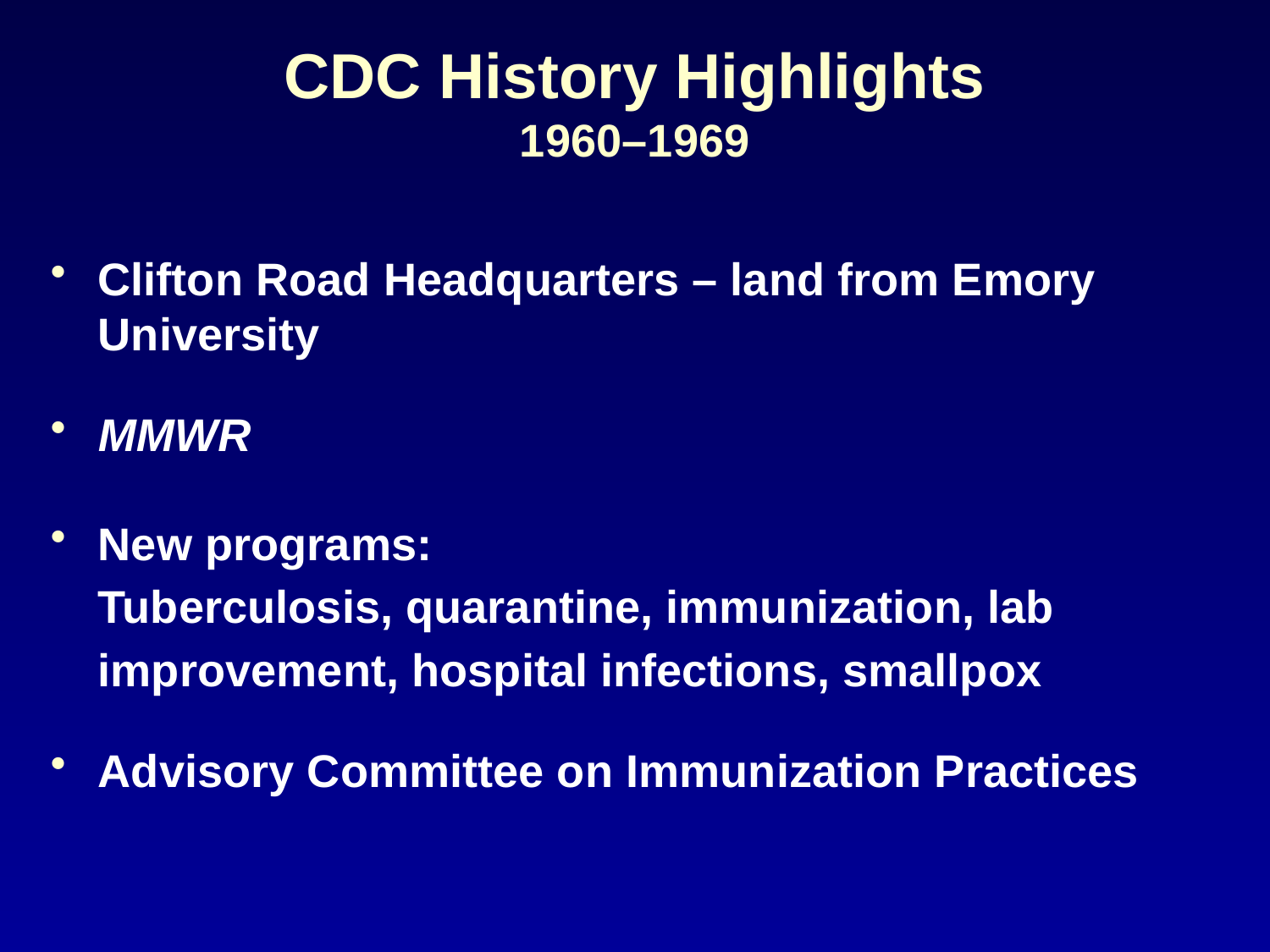

# CDC History Highlights 1960–1969
Clifton Road Headquarters – land from Emory University
MMWR
New programs:
Tuberculosis, quarantine, immunization, lab improvement, hospital infections, smallpox
Advisory Committee on Immunization Practices